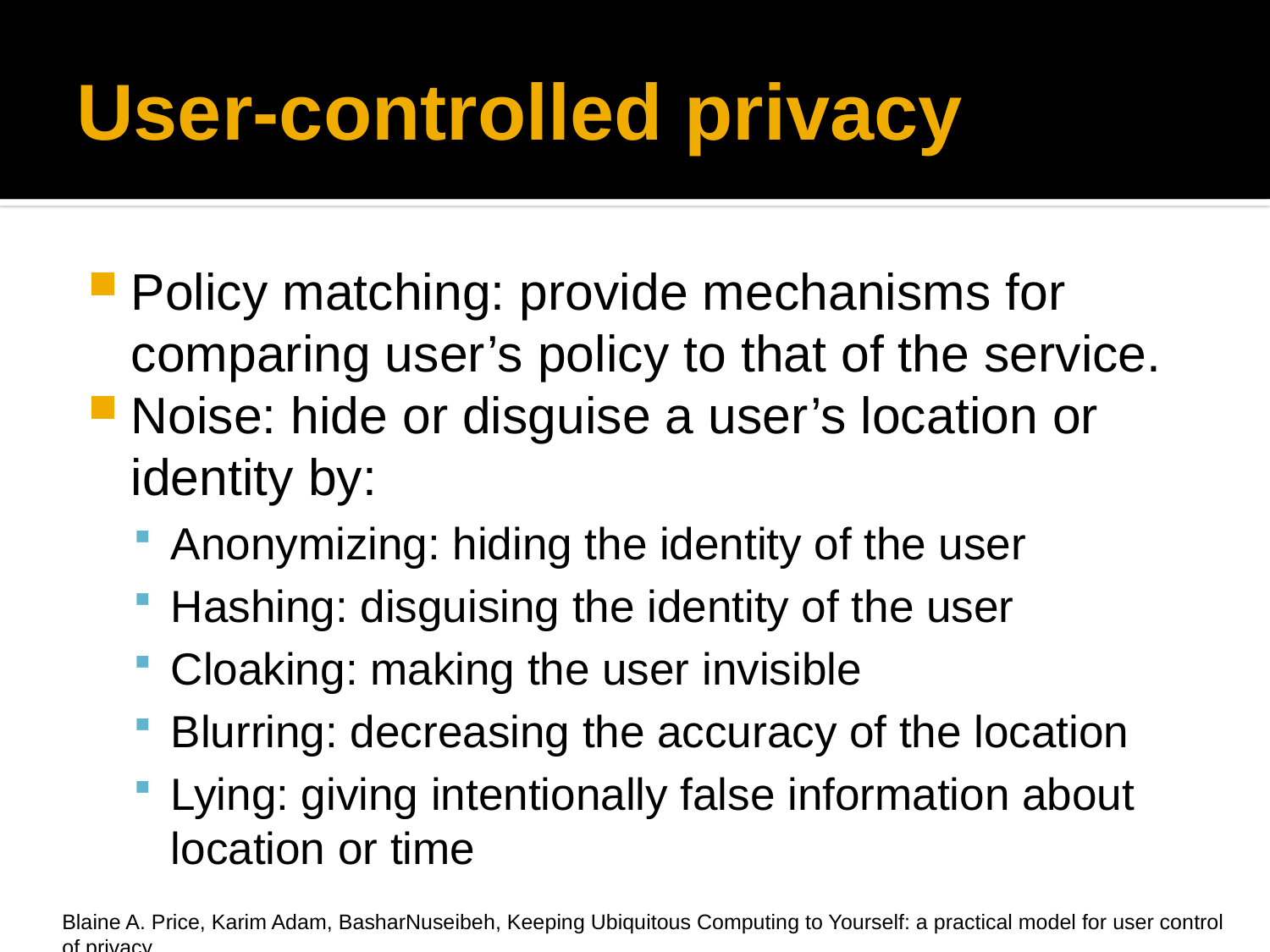

# User-controlled privacy
Policy matching: provide mechanisms for comparing user’s policy to that of the service.
Noise: hide or disguise a user’s location or identity by:
Anonymizing: hiding the identity of the user
Hashing: disguising the identity of the user
Cloaking: making the user invisible
Blurring: decreasing the accuracy of the location
Lying: giving intentionally false information about location or time
Blaine A. Price, Karim Adam, BasharNuseibeh, Keeping Ubiquitous Computing to Yourself: a practical model for user control of privacy.